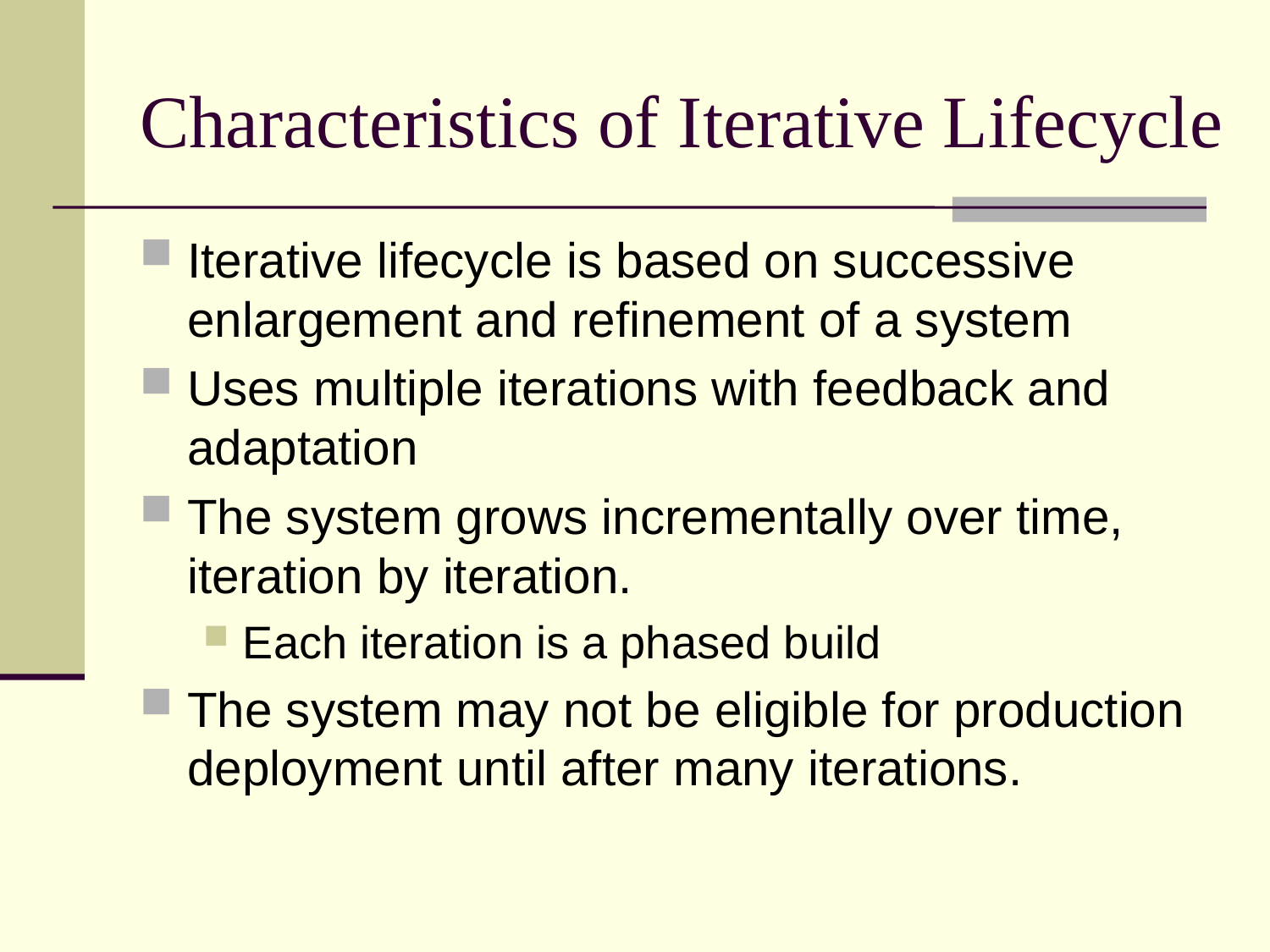

# Characteristics of Iterative Lifecycle
Iterative lifecycle is based on successive enlargement and refinement of a system
Uses multiple iterations with feedback and adaptation
The system grows incrementally over time, iteration by iteration.
Each iteration is a phased build
The system may not be eligible for production deployment until after many iterations.